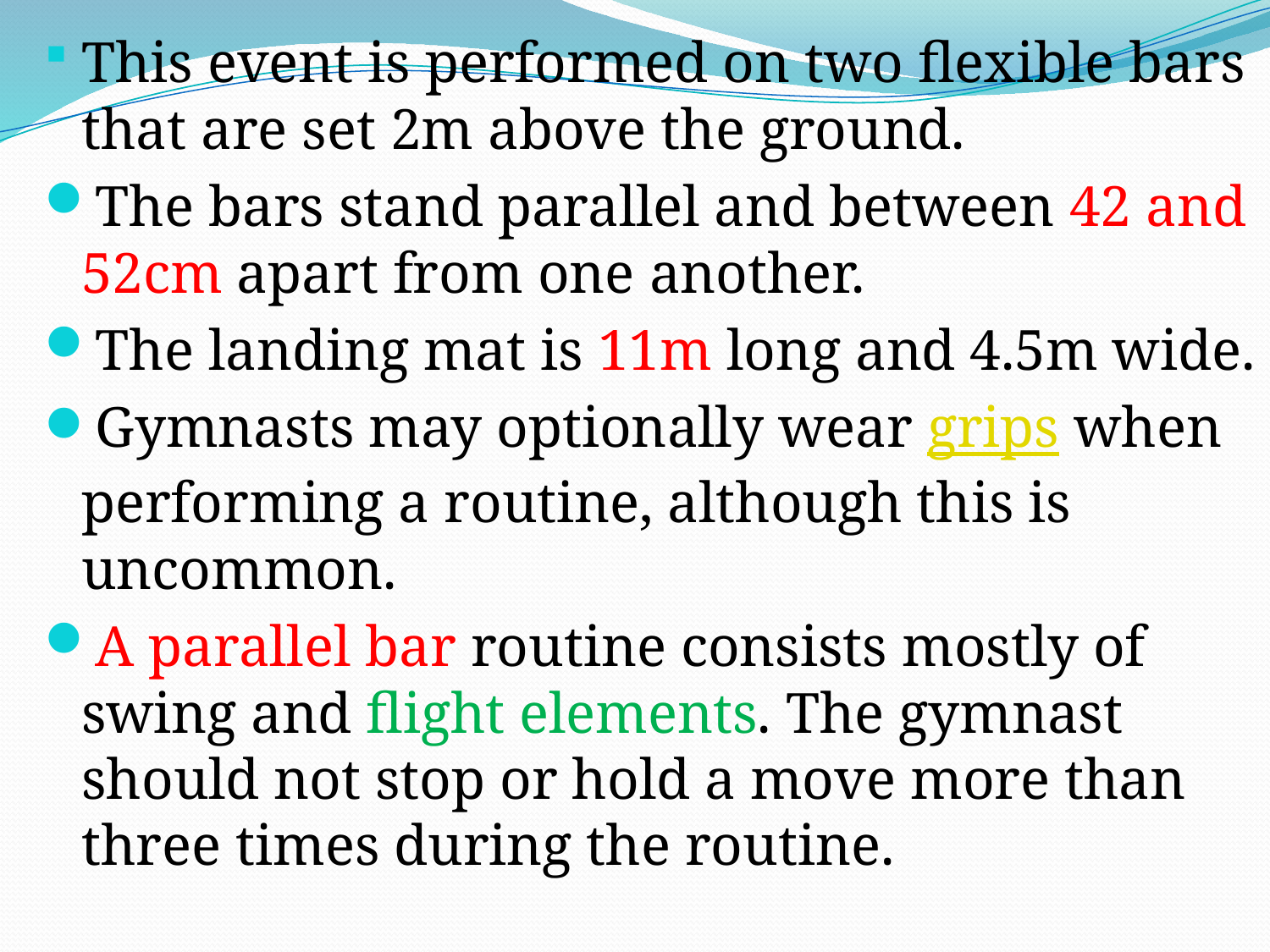

This event is performed on two flexible bars that are set 2m above the ground.
The bars stand parallel and between 42 and 52cm apart from one another.
The landing mat is 11m long and 4.5m wide.
Gymnasts may optionally wear grips when performing a routine, although this is uncommon.
A parallel bar routine consists mostly of swing and flight elements. The gymnast should not stop or hold a move more than three times during the routine.